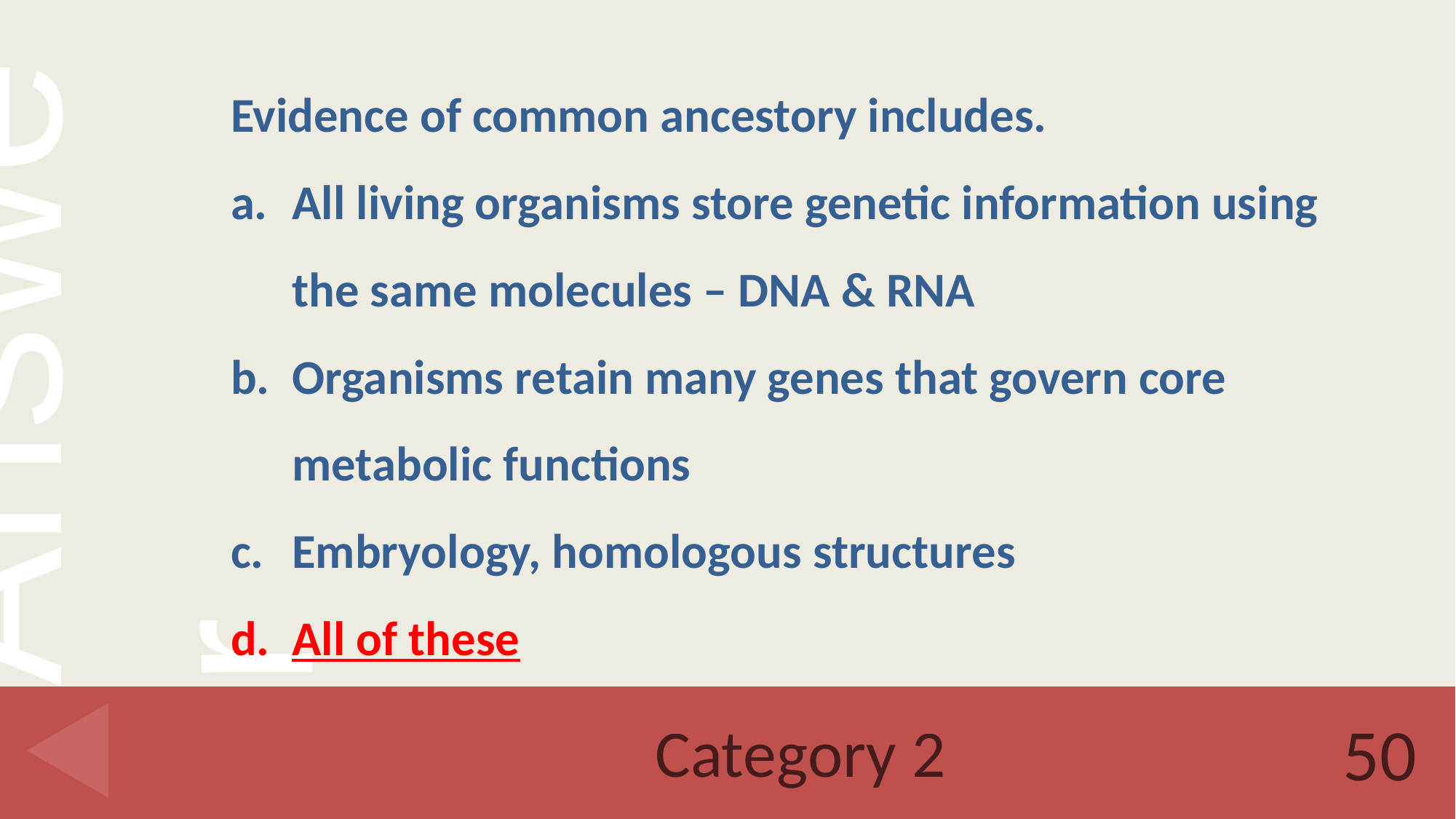

Evidence of common ancestory includes.
All living organisms store genetic information using the same molecules – DNA & RNA
Organisms retain many genes that govern core metabolic functions
Embryology, homologous structures
All of these
# Category 2
50